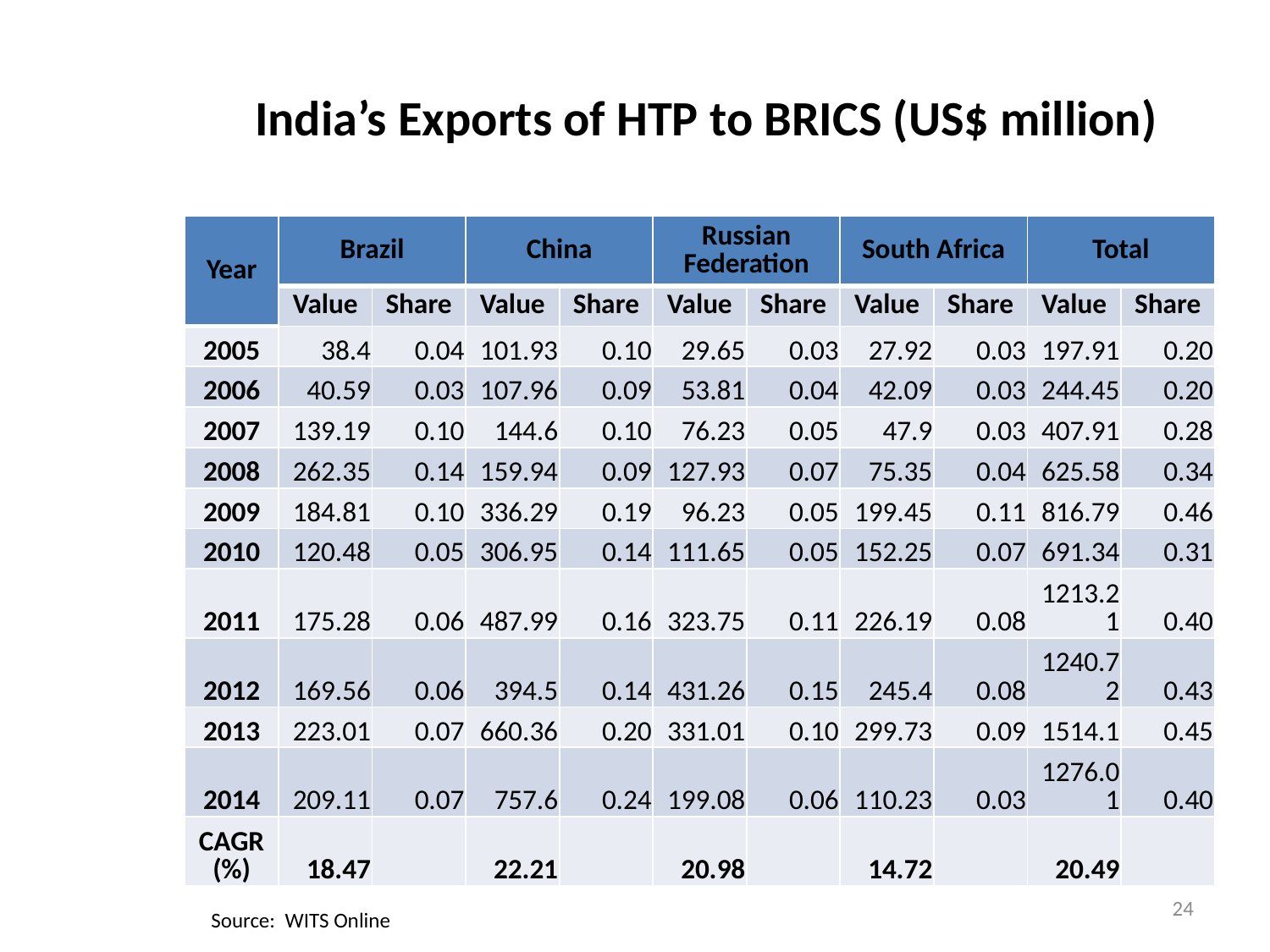

# India’s Exports of HTP to BRICS (US$ million)
| Year | Brazil |  | China |  | Russian Federation |  | South Africa |  | Total |  |
| --- | --- | --- | --- | --- | --- | --- | --- | --- | --- | --- |
|  | Value | Share | Value | Share | Value | Share | Value | Share | Value | Share |
| 2005 | 38.4 | 0.04 | 101.93 | 0.10 | 29.65 | 0.03 | 27.92 | 0.03 | 197.91 | 0.20 |
| 2006 | 40.59 | 0.03 | 107.96 | 0.09 | 53.81 | 0.04 | 42.09 | 0.03 | 244.45 | 0.20 |
| 2007 | 139.19 | 0.10 | 144.6 | 0.10 | 76.23 | 0.05 | 47.9 | 0.03 | 407.91 | 0.28 |
| 2008 | 262.35 | 0.14 | 159.94 | 0.09 | 127.93 | 0.07 | 75.35 | 0.04 | 625.58 | 0.34 |
| 2009 | 184.81 | 0.10 | 336.29 | 0.19 | 96.23 | 0.05 | 199.45 | 0.11 | 816.79 | 0.46 |
| 2010 | 120.48 | 0.05 | 306.95 | 0.14 | 111.65 | 0.05 | 152.25 | 0.07 | 691.34 | 0.31 |
| 2011 | 175.28 | 0.06 | 487.99 | 0.16 | 323.75 | 0.11 | 226.19 | 0.08 | 1213.21 | 0.40 |
| 2012 | 169.56 | 0.06 | 394.5 | 0.14 | 431.26 | 0.15 | 245.4 | 0.08 | 1240.72 | 0.43 |
| 2013 | 223.01 | 0.07 | 660.36 | 0.20 | 331.01 | 0.10 | 299.73 | 0.09 | 1514.1 | 0.45 |
| 2014 | 209.11 | 0.07 | 757.6 | 0.24 | 199.08 | 0.06 | 110.23 | 0.03 | 1276.01 | 0.40 |
| CAGR (%) | 18.47 |  | 22.21 |  | 20.98 |  | 14.72 |  | 20.49 |  |
24
Source:  WITS Online